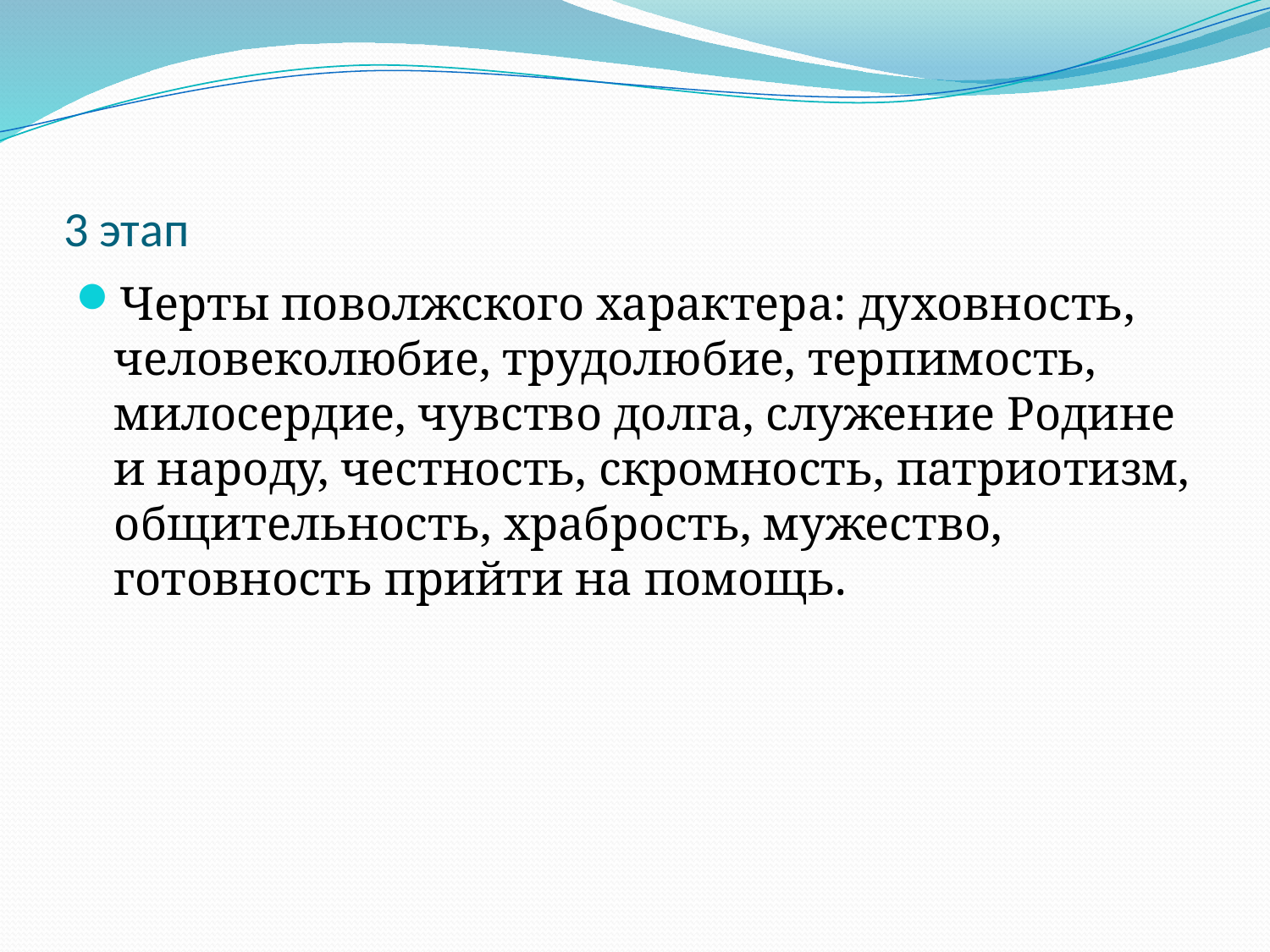

# 3 этап
Черты поволжского характера: духовность, человеколюбие, трудолюбие, терпимость, милосердие, чувство долга, служение Родине и народу, честность, скромность, патриотизм, общительность, храбрость, мужество, готовность прийти на помощь.